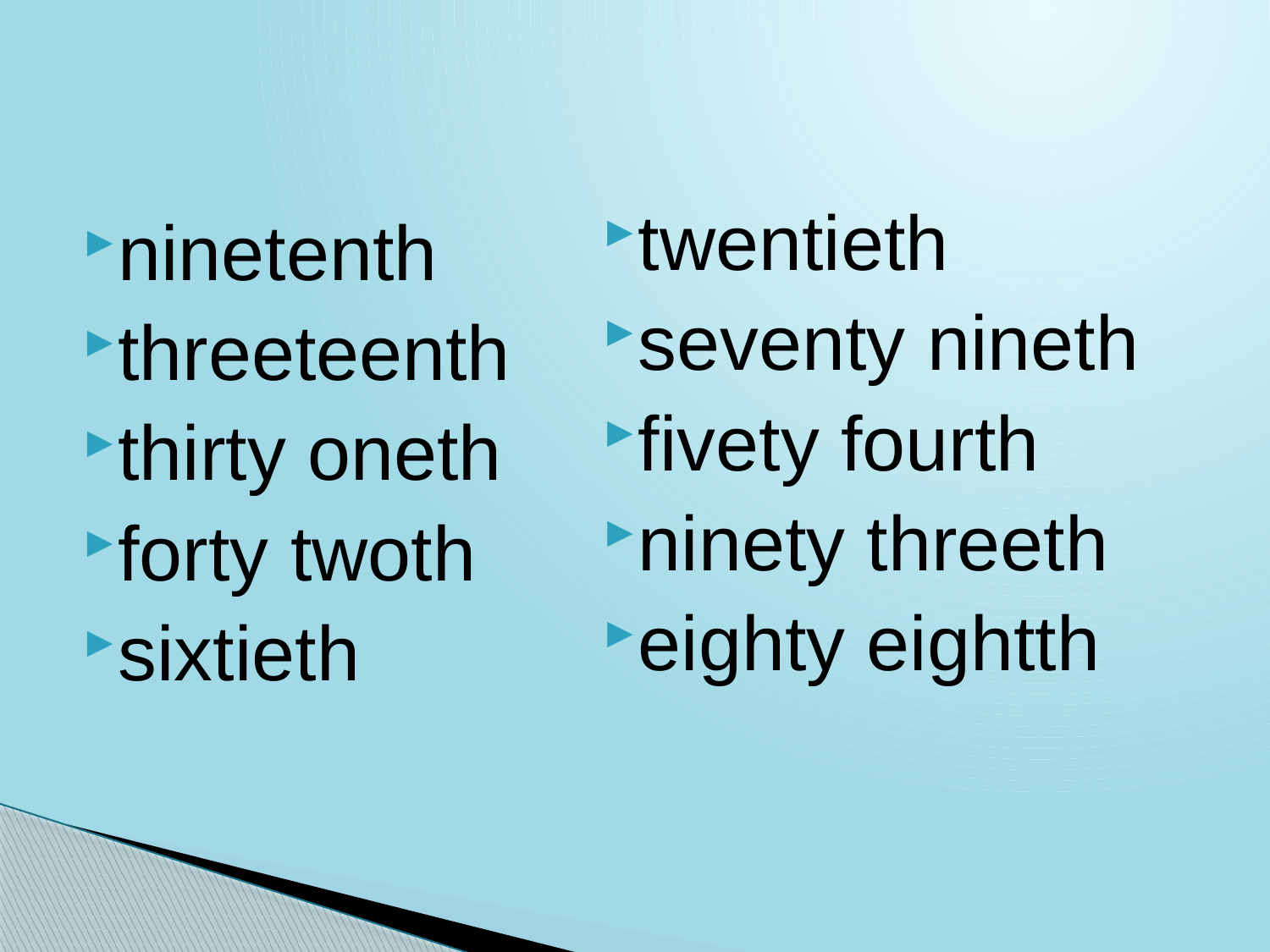

#

twentieth
seventy nineth
fivety fourth
ninety threeth
eighty eightth

ninetenth
threeteenth
thirty oneth
forty twoth
sixtieth